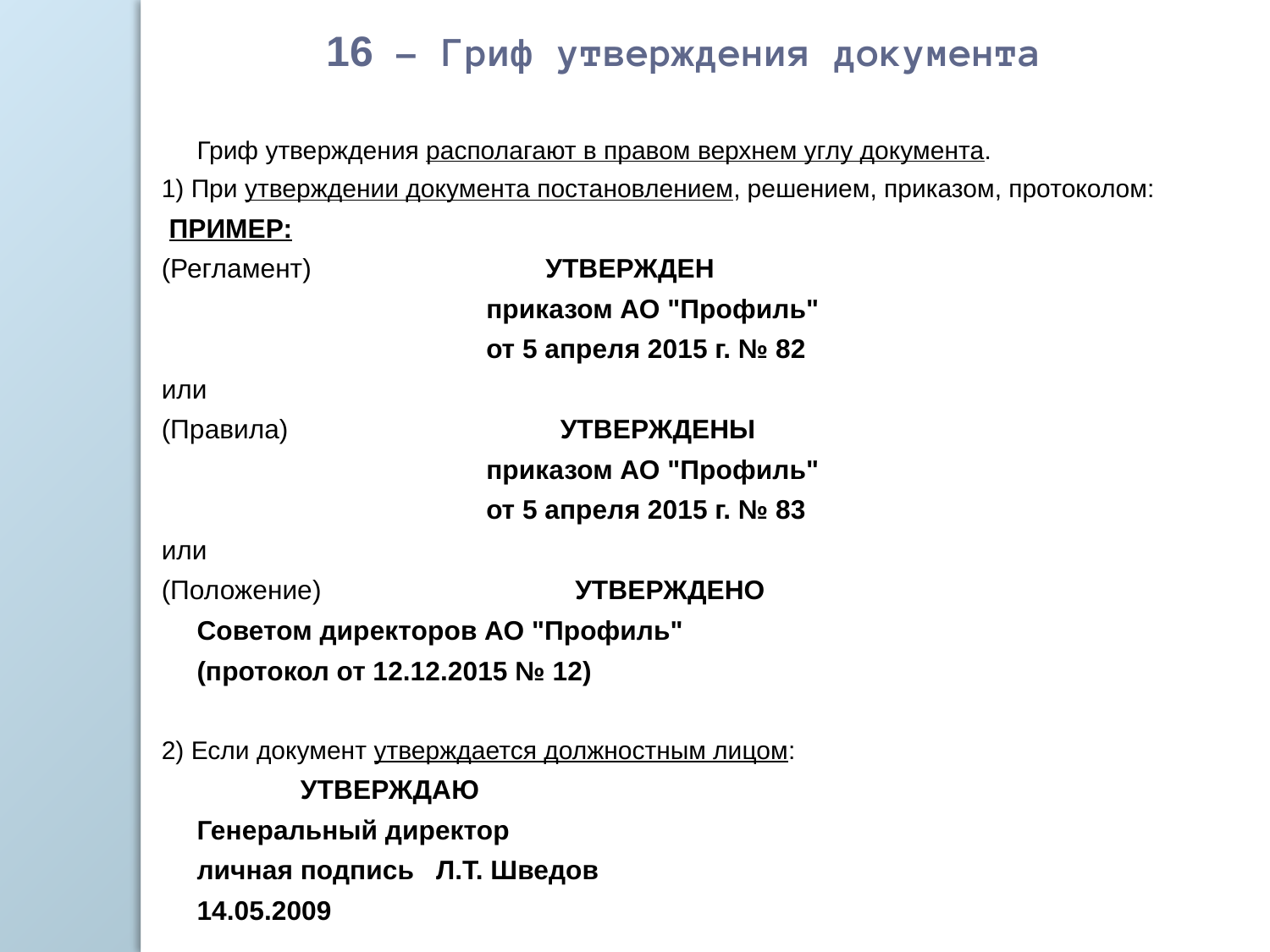

16 – Гриф утверждения документа
	Гриф утверждения располагают в правом верхнем углу документа.
1) При утверждении документа постановлением, решением, приказом, протоколом:
 ПРИМЕР:
(Регламент)         			        УТВЕРЖДЕН
                   			приказом АО "Профиль"
                  			от 5 апреля 2015 г. № 82
или
(Правила) 			          УТВЕРЖДЕНЫ
                   			приказом АО "Профиль"
                  			от 5 апреля 2015 г. № 83
или
(Положение)              		            УТВЕРЖДЕНО
    					Советом директоров АО "Профиль"
    					(протокол от 12.12.2015 № 12)

2) Если документ утверждается должностным лицом:
					              УТВЕРЖДАЮ
					Генеральный директор
					личная подпись   Л.Т. Шведов
					14.05.2009